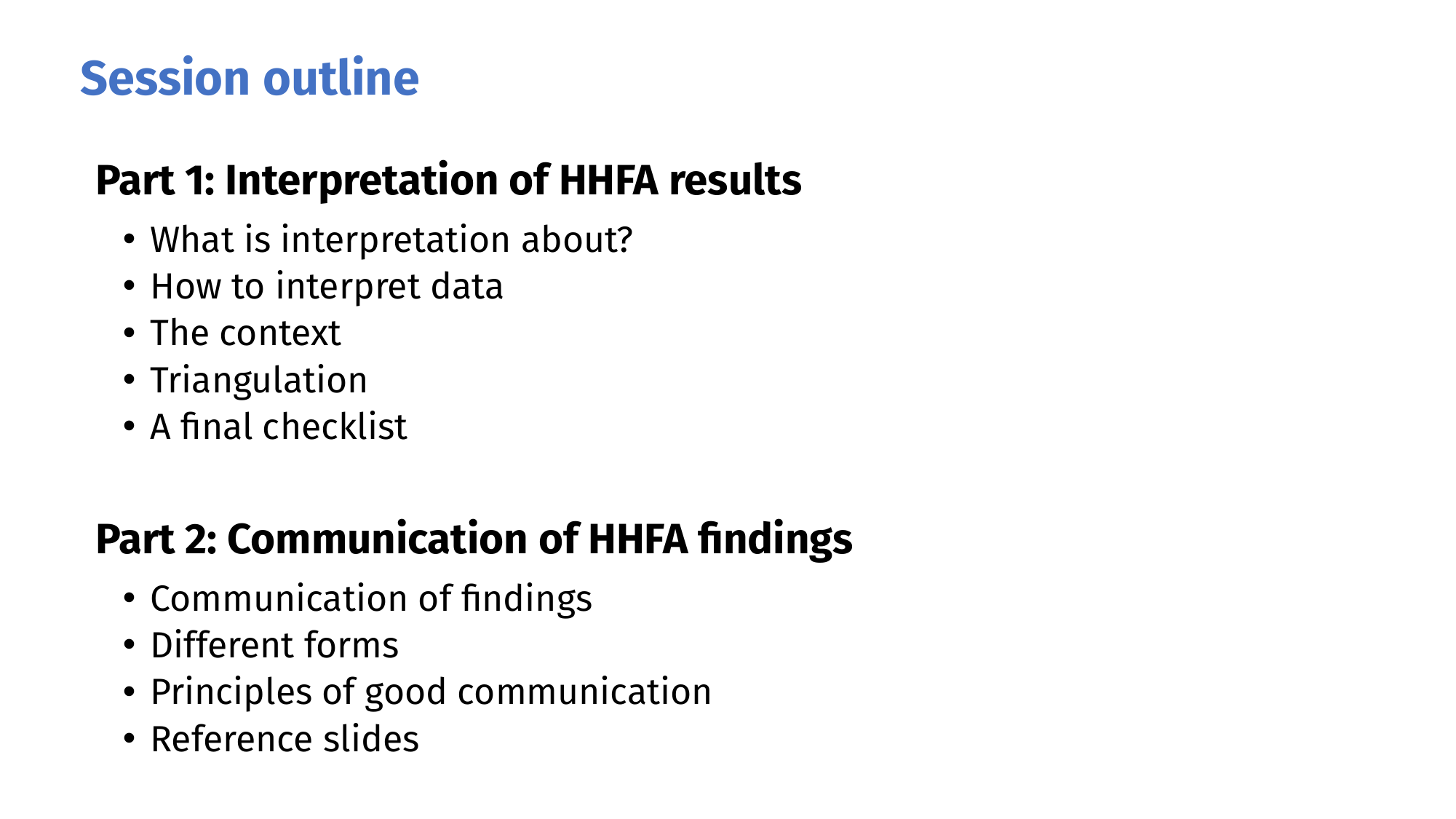

# Session outline
Part 1: Interpretation of HHFA results
What is interpretation about?
How to interpret data
The context
Triangulation
A final checklist

Part 2: Communication of HHFA findings
Communication of findings
Different forms
Principles of good communication
Reference slides